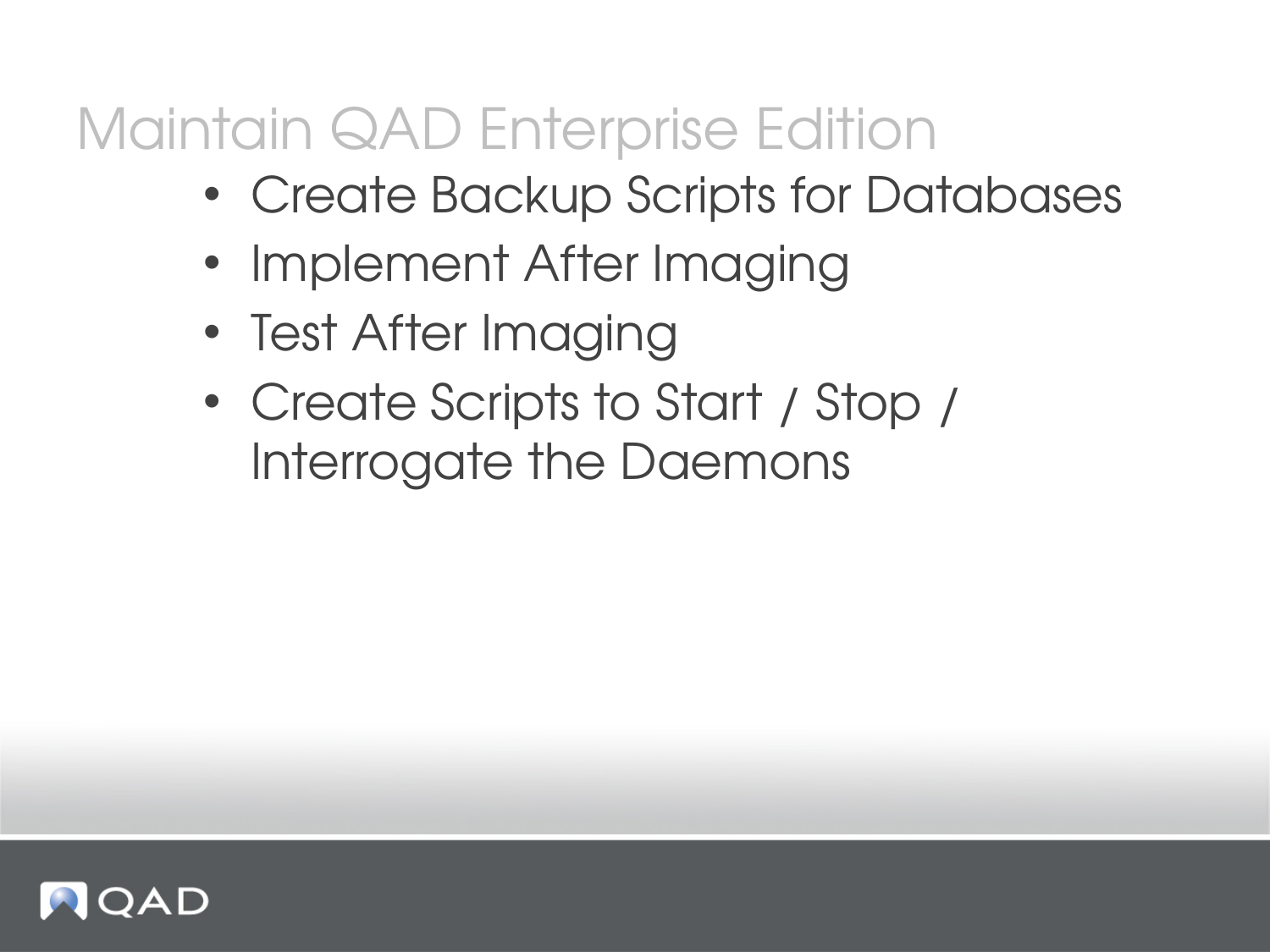

# Maintain QAD Enterprise Edition
Create Backup Scripts for Databases
Implement After Imaging
Test After Imaging
Create Scripts to Start / Stop / Interrogate the Daemons